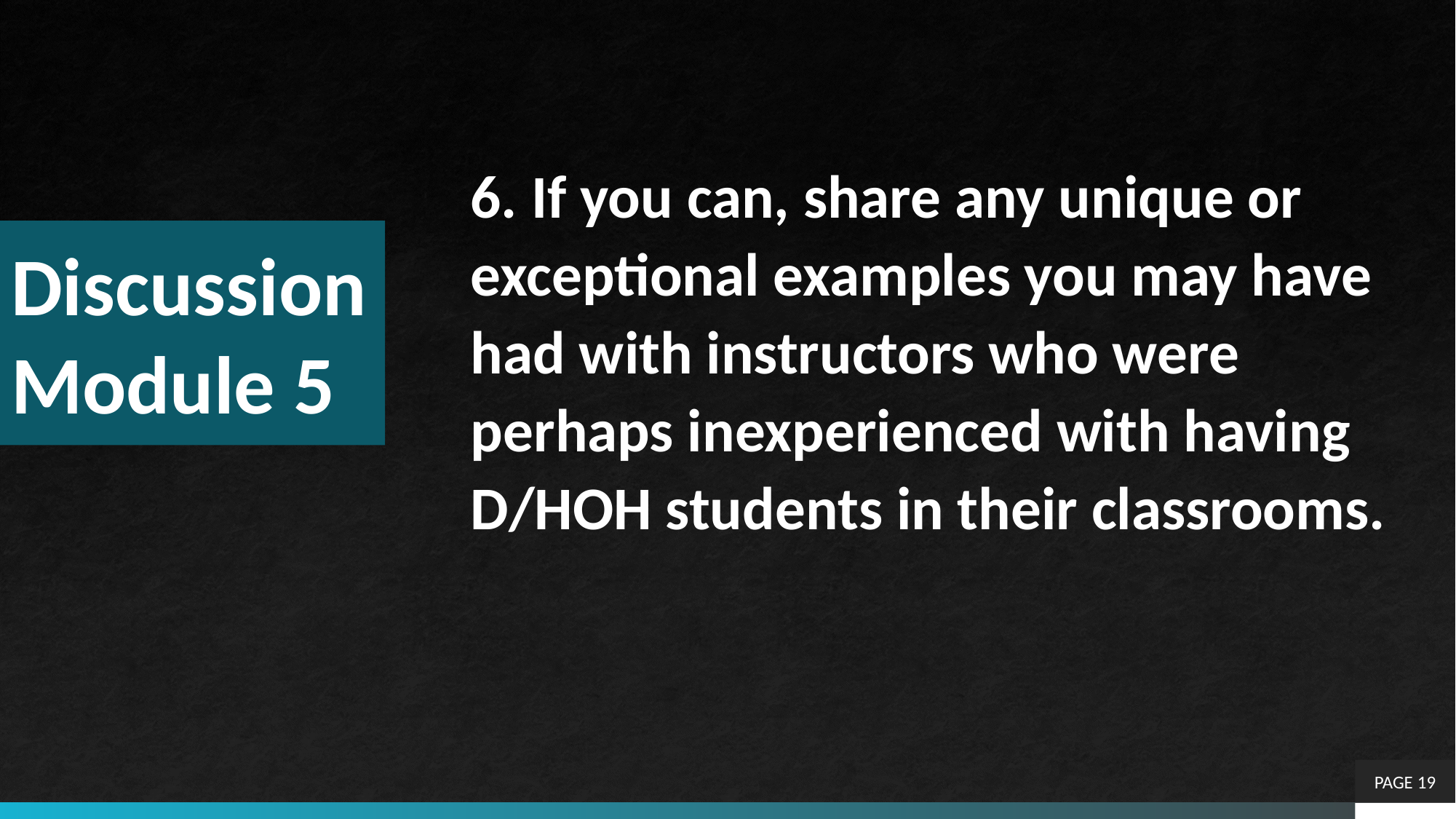

6. If you can, share any unique or exceptional examples you may have had with instructors who were perhaps inexperienced with having D/HOH students in their classrooms.

# Discussion Module 5
PAGE 19